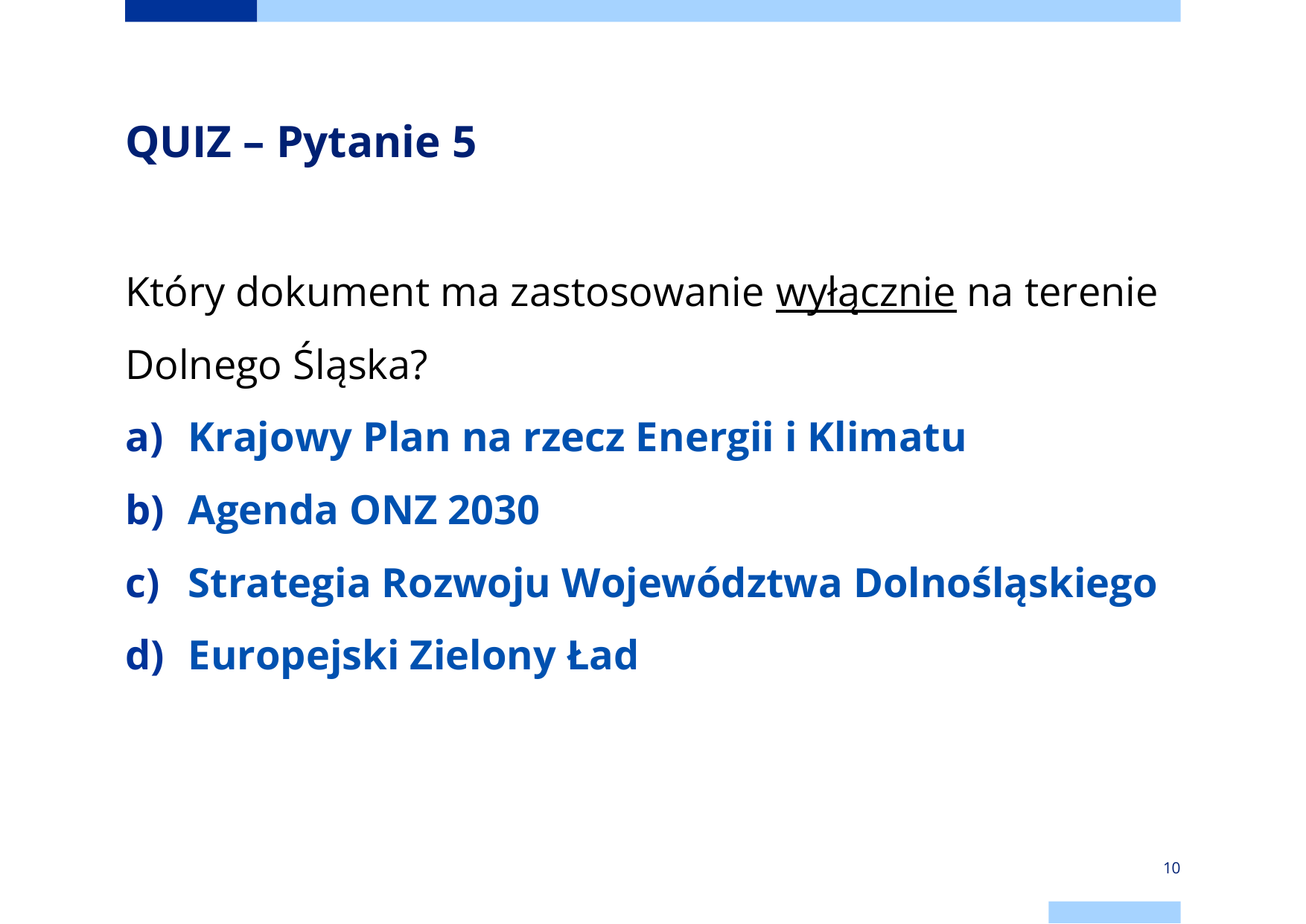

# QUIZ – Pytanie 5
Który dokument ma zastosowanie wyłącznie na terenie Dolnego Śląska?
Krajowy Plan na rzecz Energii i Klimatu
Agenda ONZ 2030
Strategia Rozwoju Województwa Dolnośląskiego
Europejski Zielony Ład
10